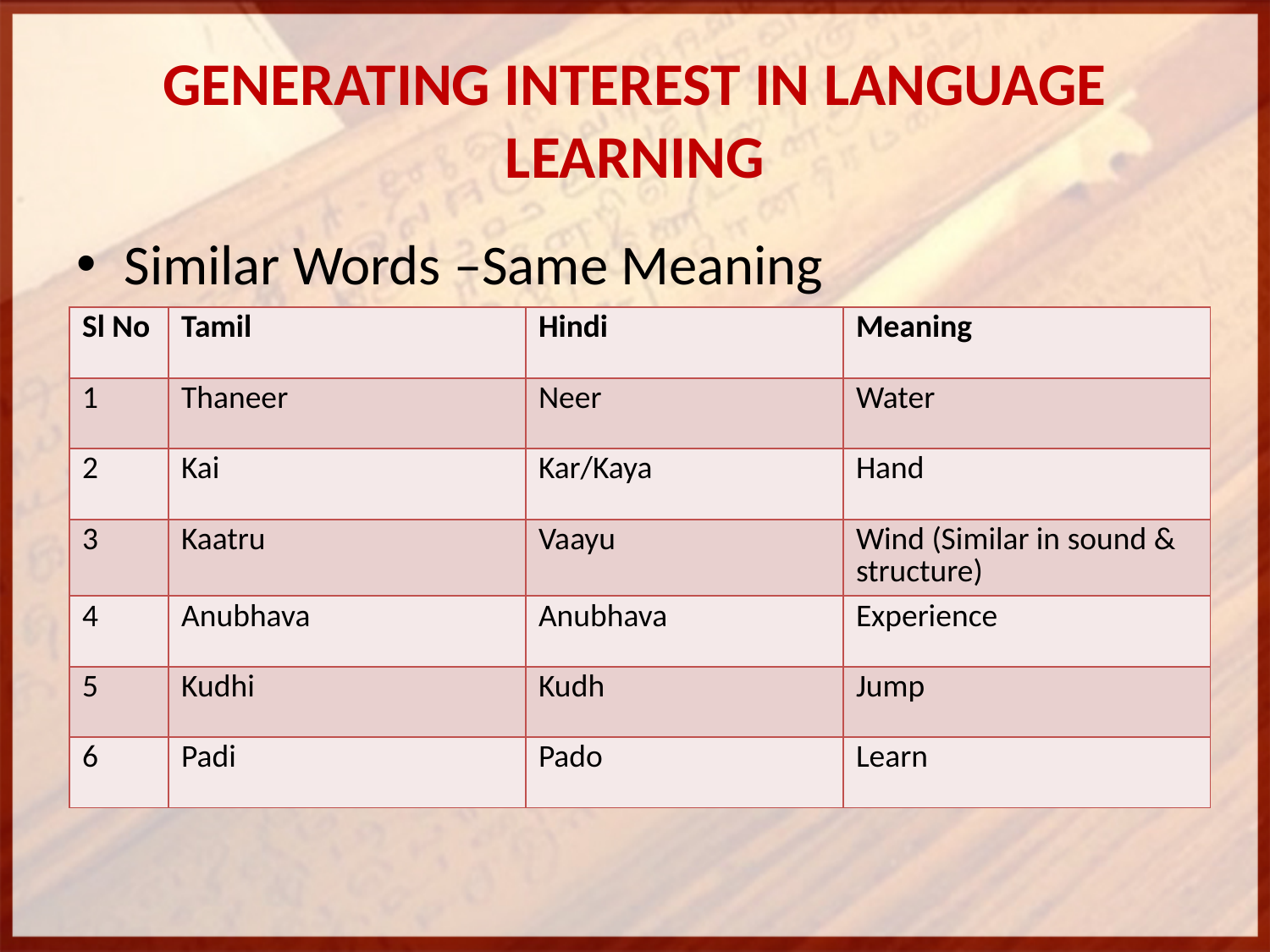

# GENERATING INTEREST IN LANGUAGE LEARNING
Similar Words –Same Meaning

| Sl No | Tamil | Hindi | Meaning |
| --- | --- | --- | --- |
| 1 | Thaneer | Neer | Water |
| 2 | Kai | Kar/Kaya | Hand |
| 3 | Kaatru | Vaayu | Wind (Similar in sound & structure) |
| 4 | Anubhava | Anubhava | Experience |
| 5 | Kudhi | Kudh | Jump |
| 6 | Padi | Pado | Learn |